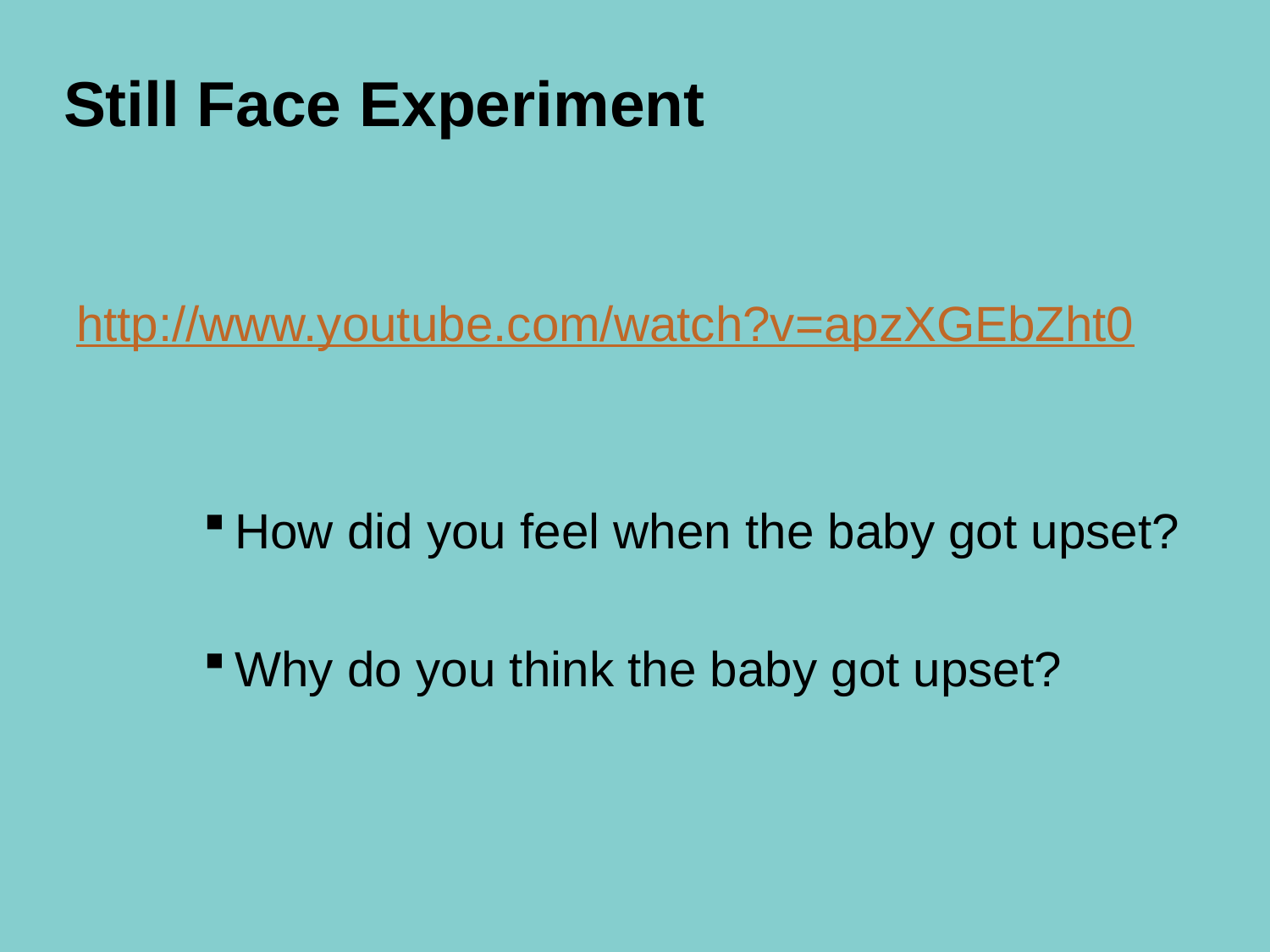

# Still Face Experiment
http://www.youtube.com/watch?v=apzXGEbZht0

How did you feel when the baby got upset?

Why do you think the baby got upset?